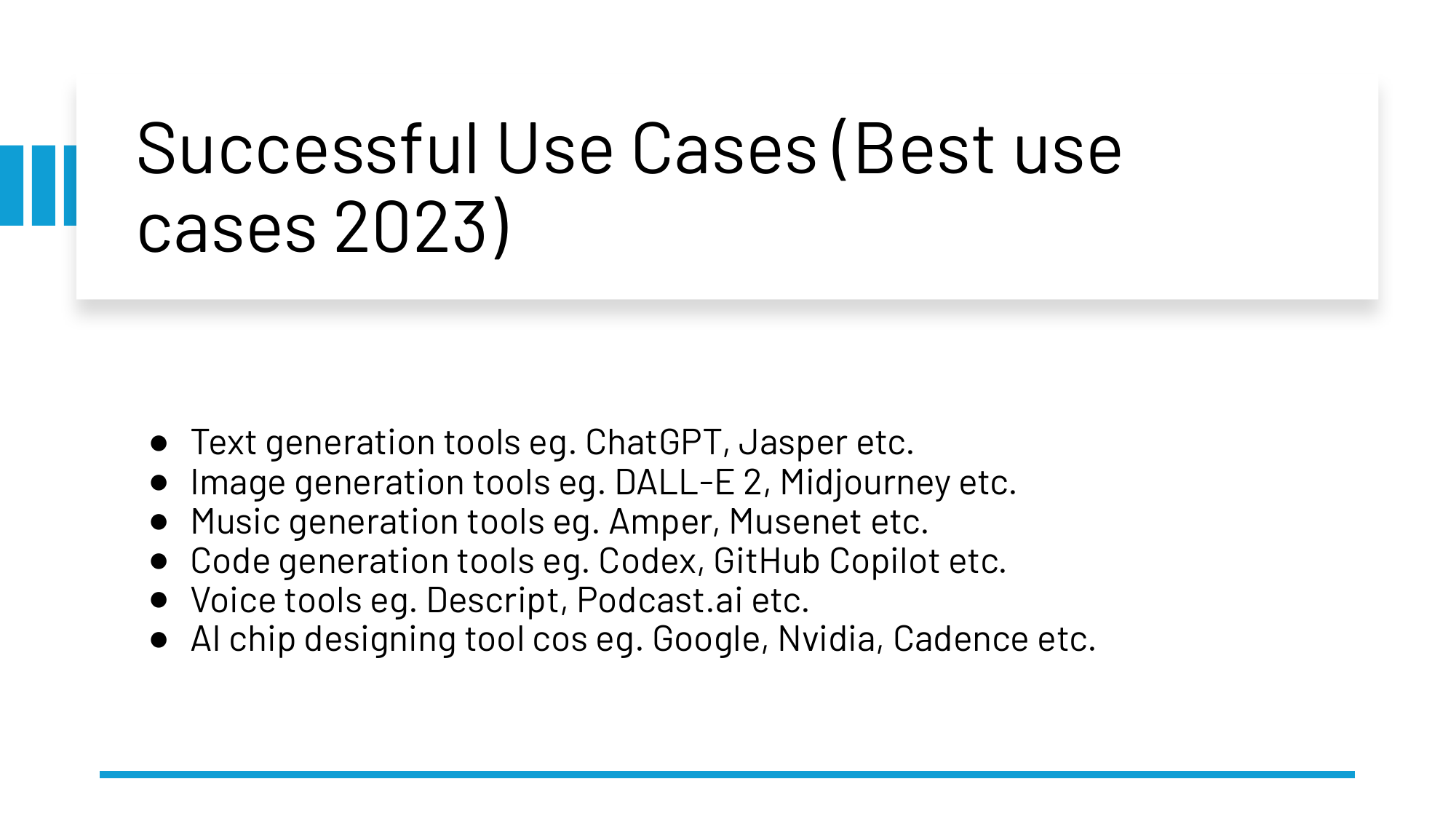

# Successful Use Cases (Best use cases 2023)

Text generation tools eg. ChatGPT, Jasper etc.
Image generation tools eg. DALL-E 2, Midjourney etc.
Music generation tools eg. Amper, Musenet etc.
Code generation tools eg. Codex, GitHub Copilot etc.
Voice tools eg. Descript, Podcast.ai etc.
AI chip designing tool cos eg. Google, Nvidia, Cadence etc.